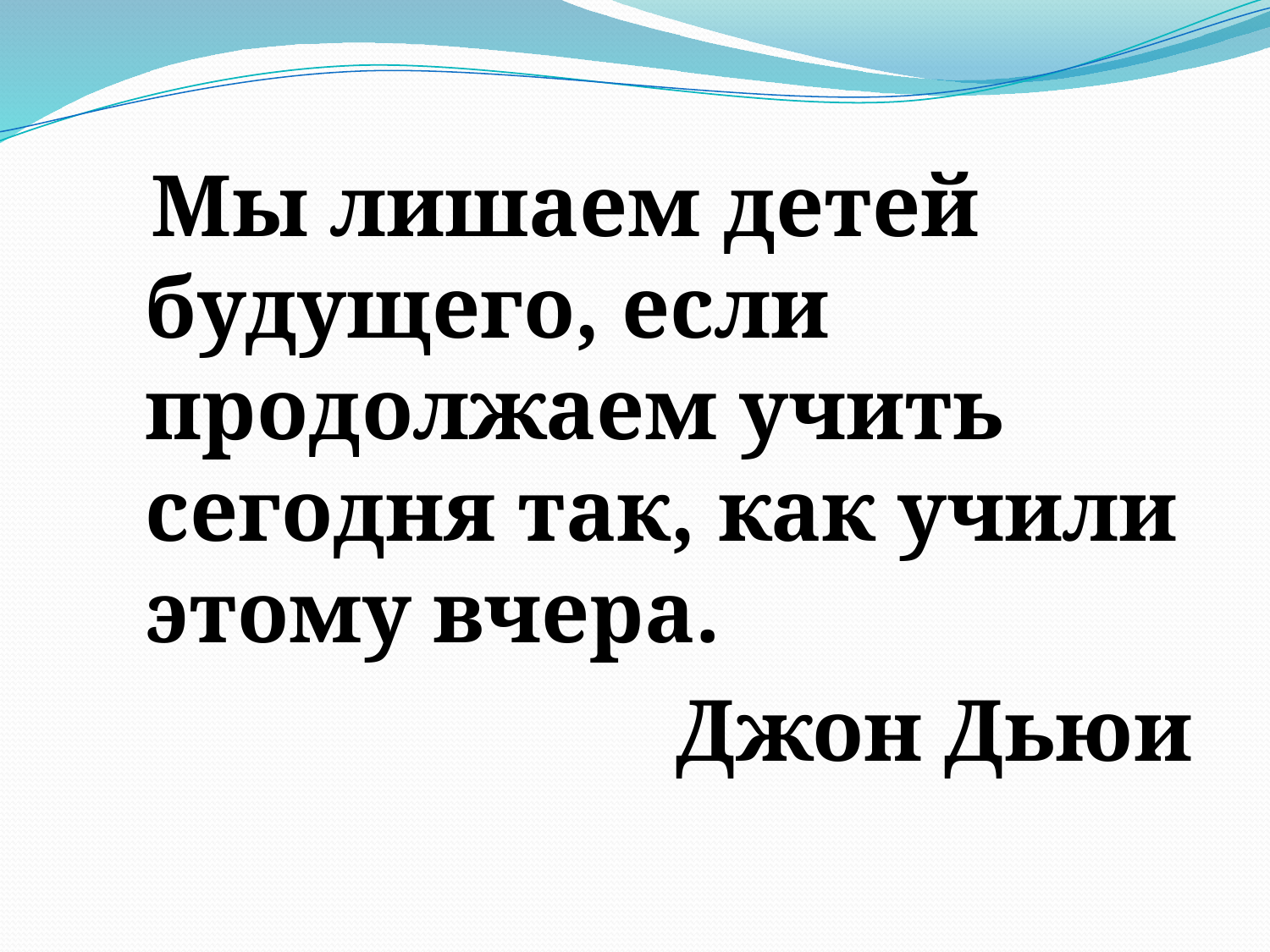

#
  Мы лишаем детей будущего, если продолжаем учить сегодня так, как учили этому вчера.
           Джон Дьюи